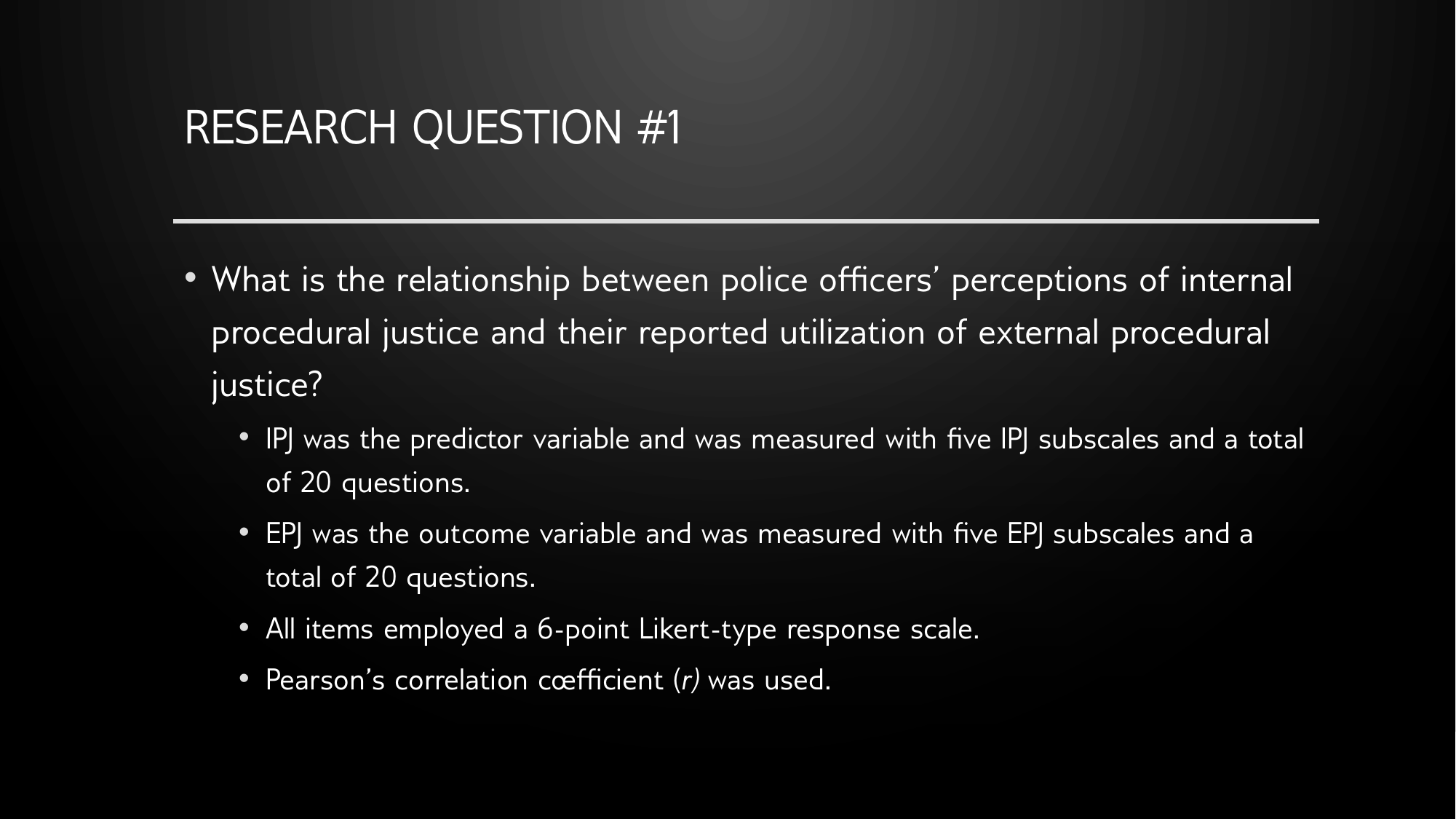

# Research question #1
What is the relationship between police officers’ perceptions of internal procedural justice and their reported utilization of external procedural justice?
IPJ was the predictor variable and was measured with five IPJ subscales and a total of 20 questions.
EPJ was the outcome variable and was measured with five EPJ subscales and a total of 20 questions.
All items employed a 6-point Likert-type response scale.
Pearson’s correlation coefficient (r) was used.